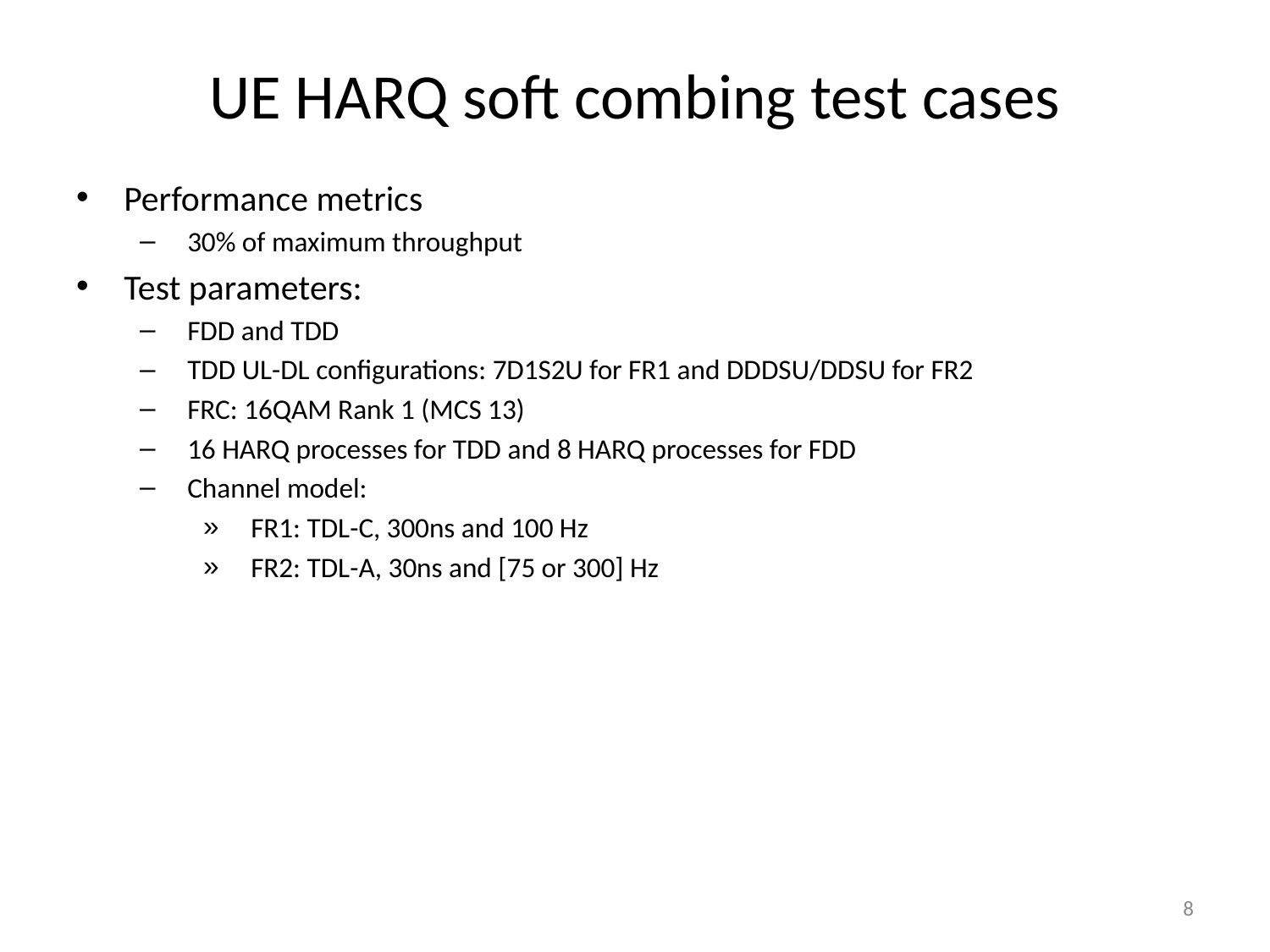

# UE HARQ soft combing test cases
Performance metrics
30% of maximum throughput
Test parameters:
FDD and TDD
TDD UL-DL configurations: 7D1S2U for FR1 and DDDSU/DDSU for FR2
FRC: 16QAM Rank 1 (MCS 13)
16 HARQ processes for TDD and 8 HARQ processes for FDD
Channel model:
FR1: TDL-C, 300ns and 100 Hz
FR2: TDL-A, 30ns and [75 or 300] Hz
8